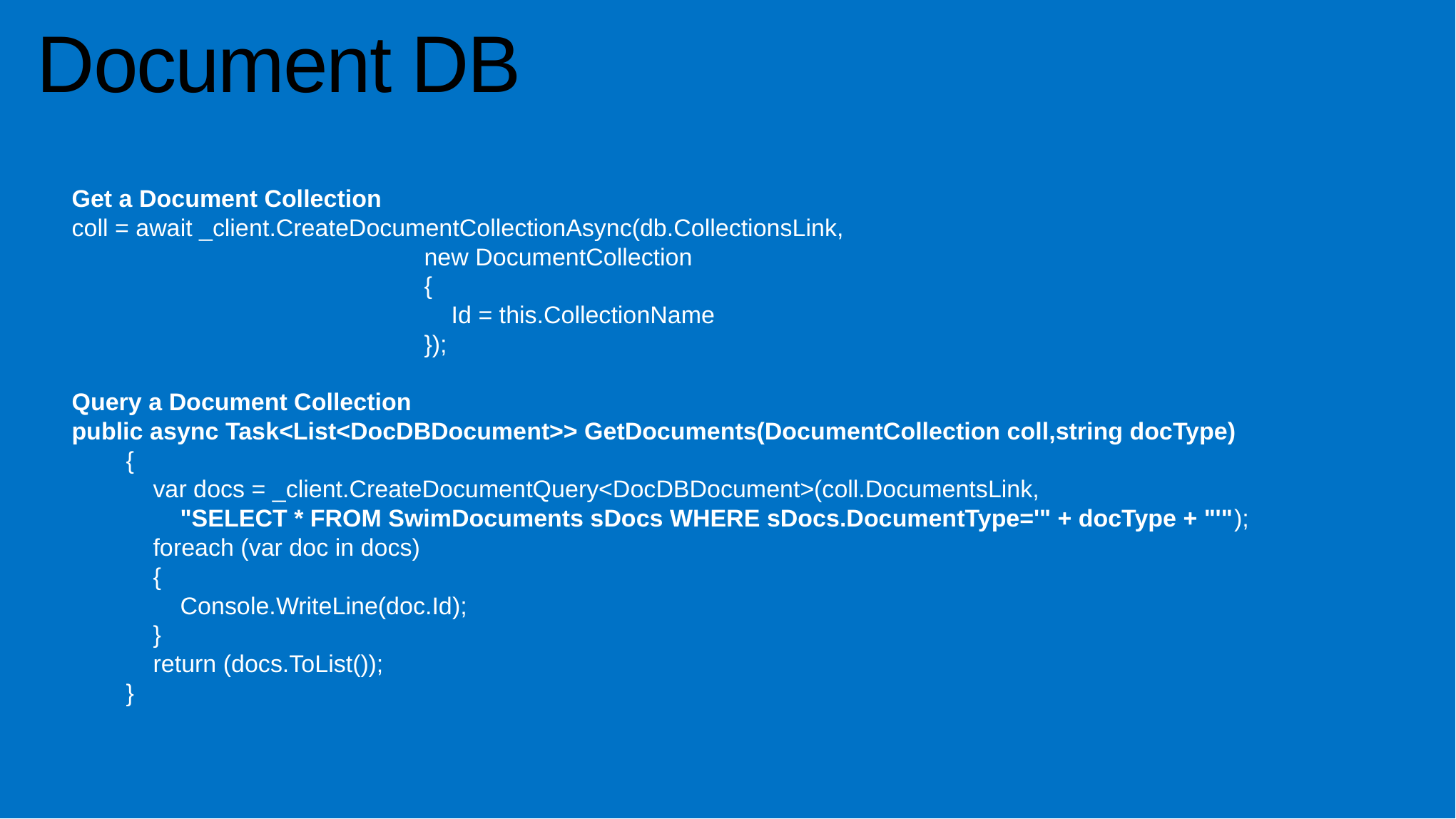

# Document DB
Get a Document Collection
coll = await _client.CreateDocumentCollectionAsync(db.CollectionsLink,
                                                    new DocumentCollection
                                                    {
                                                        Id = this.CollectionName
                                                    });

Query a Document Collection
public async Task<List<DocDBDocument>> GetDocuments(DocumentCollection coll,string docType)
        {
            var docs = _client.CreateDocumentQuery<DocDBDocument>(coll.DocumentsLink,
                "SELECT * FROM SwimDocuments sDocs WHERE sDocs.DocumentType='" + docType + "'");
            foreach (var doc in docs)
            {
                Console.WriteLine(doc.Id);
            }
            return (docs.ToList());
        }